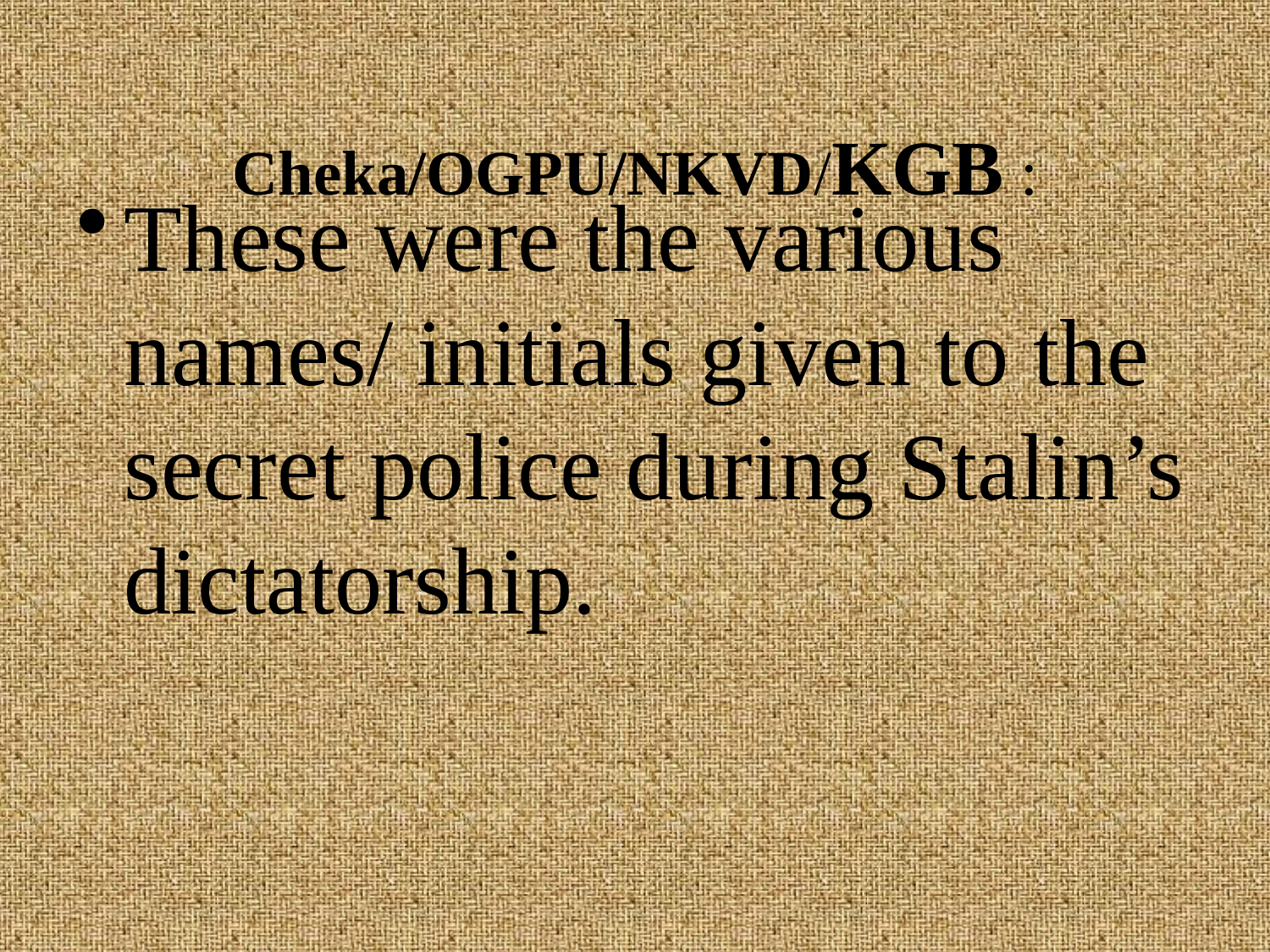

# Cheka/OGPU/NKVD/KGB :
These were the various names/ initials given to the secret police during Stalin’s dictatorship.